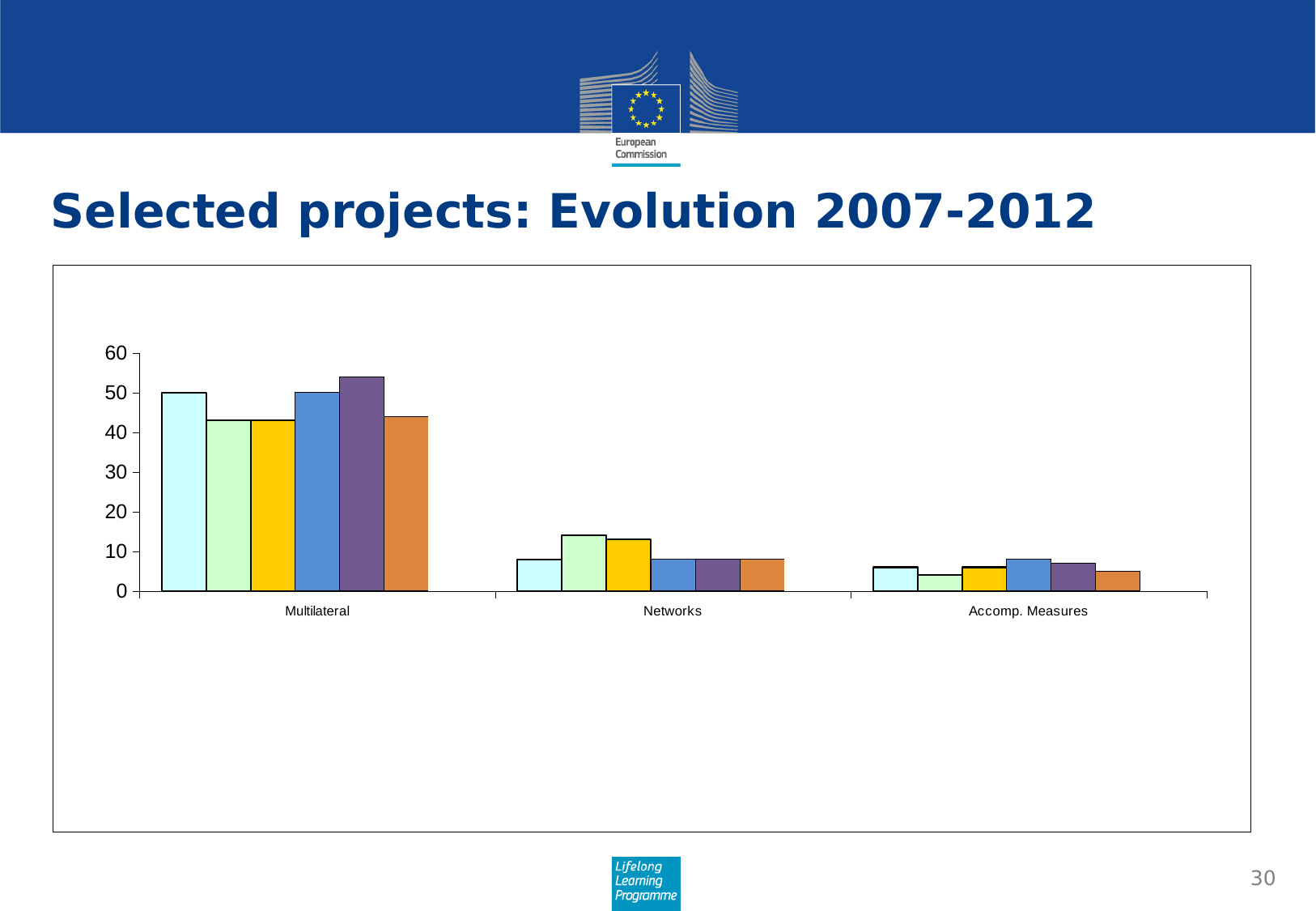

# Selected projects: Evolution 2007-2012

### Chart

| Category | 2007 | 2008 | 2009 | 2010 | 2011 | 2012 | Total |
|---|---|---|---|---|---|---|---|
| Multilateral | 50.0 | 43.0 | 43.0 | 50.0 | 54.0 | 44.0 | 284.0 |
| Networks | 8.0 | 14.0 | 13.0 | 8.0 | 8.0 | 8.0 | 59.0 |
| Accomp. Measures | 6.0 | 4.0 | 6.0 | 8.0 | 7.0 | 5.0 | 36.0 |
30